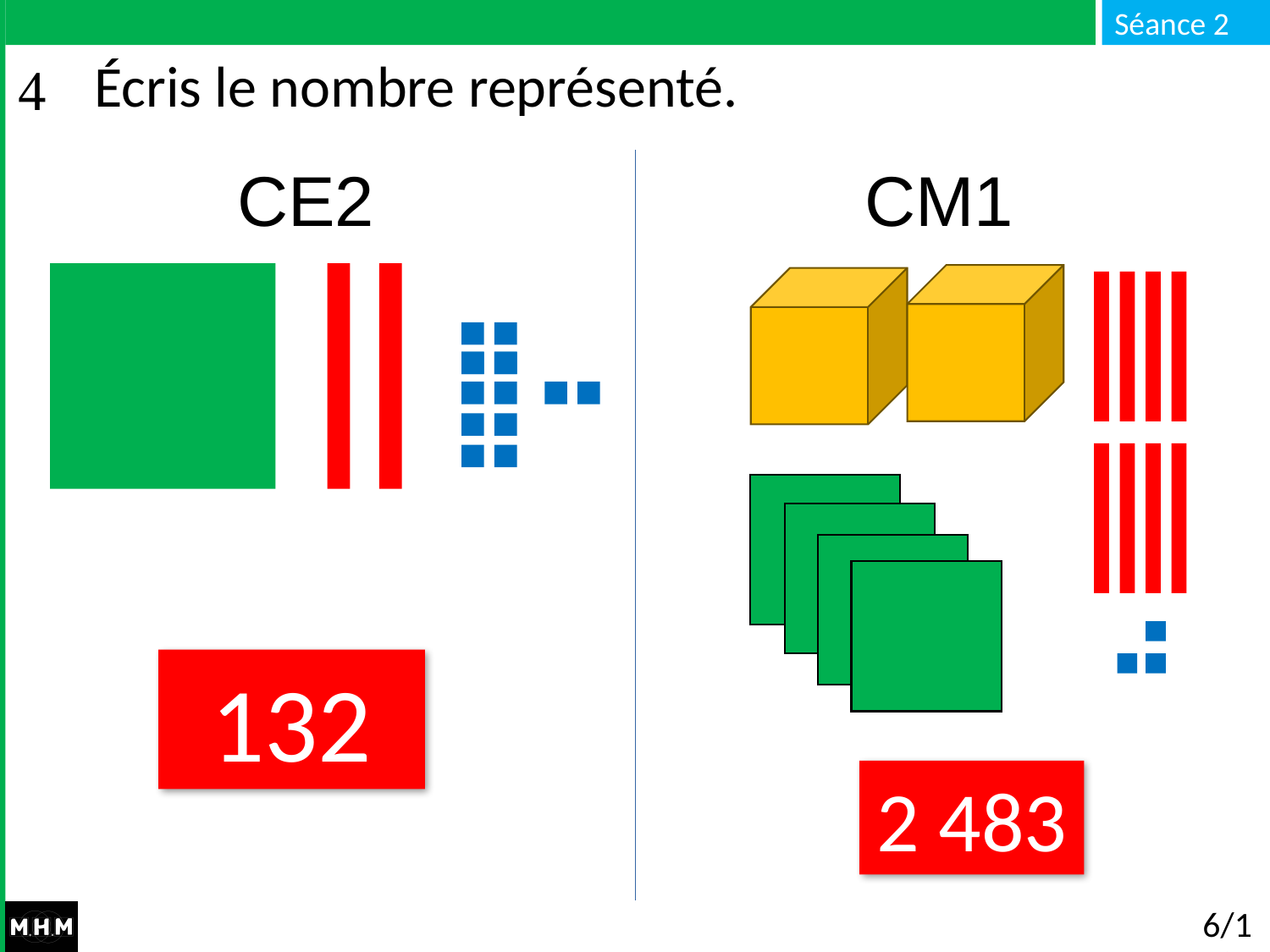

# Écris le nombre représenté.
CE2                         CM1

132

2 483
6/10